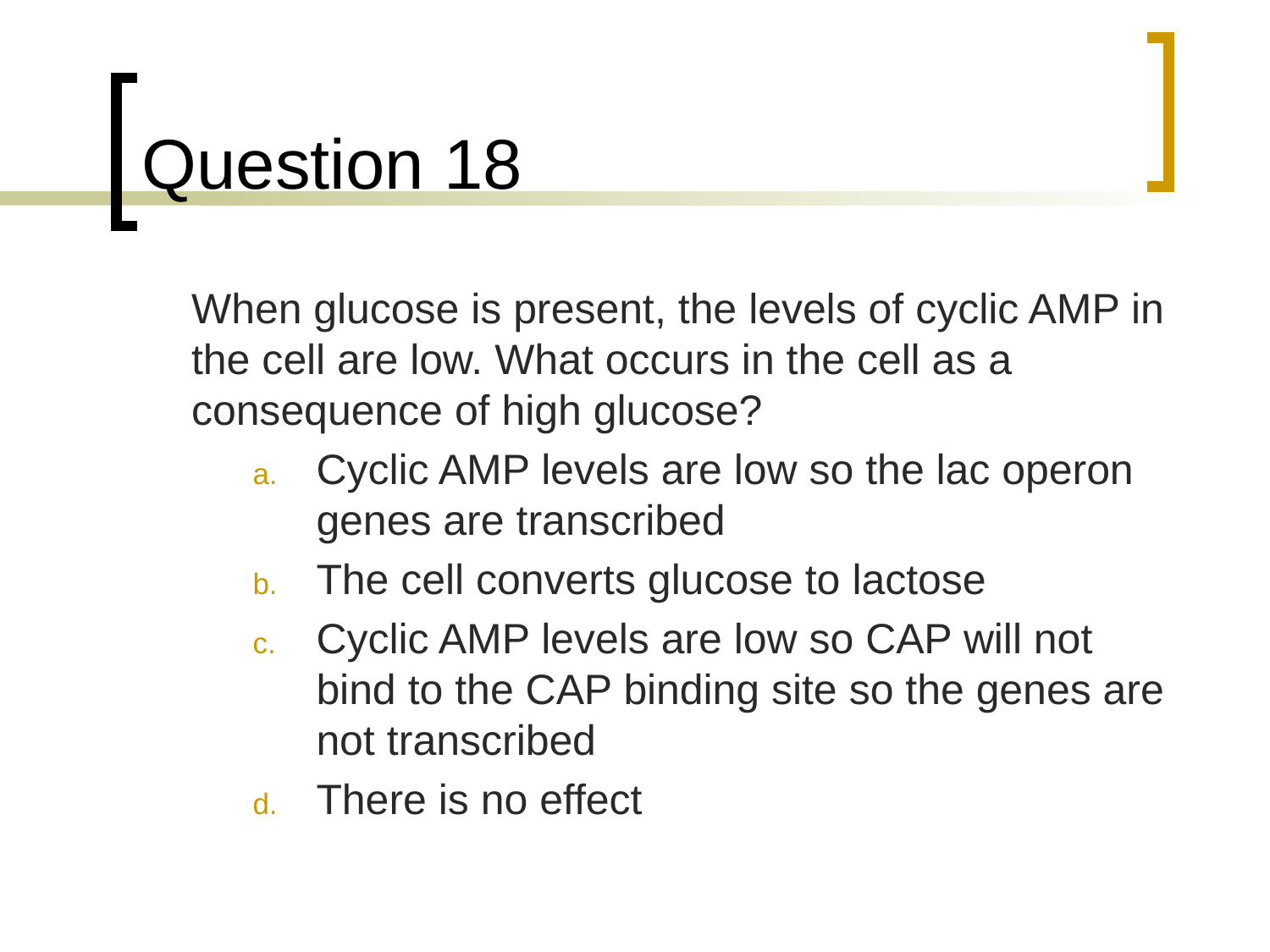

# Question 18
	When glucose is present, the levels of cyclic AMP in the cell are low. What occurs in the cell as a consequence of high glucose?
Cyclic AMP levels are low so the lac operon genes are transcribed
The cell converts glucose to lactose
Cyclic AMP levels are low so CAP will not bind to the CAP binding site so the genes are not transcribed
There is no effect